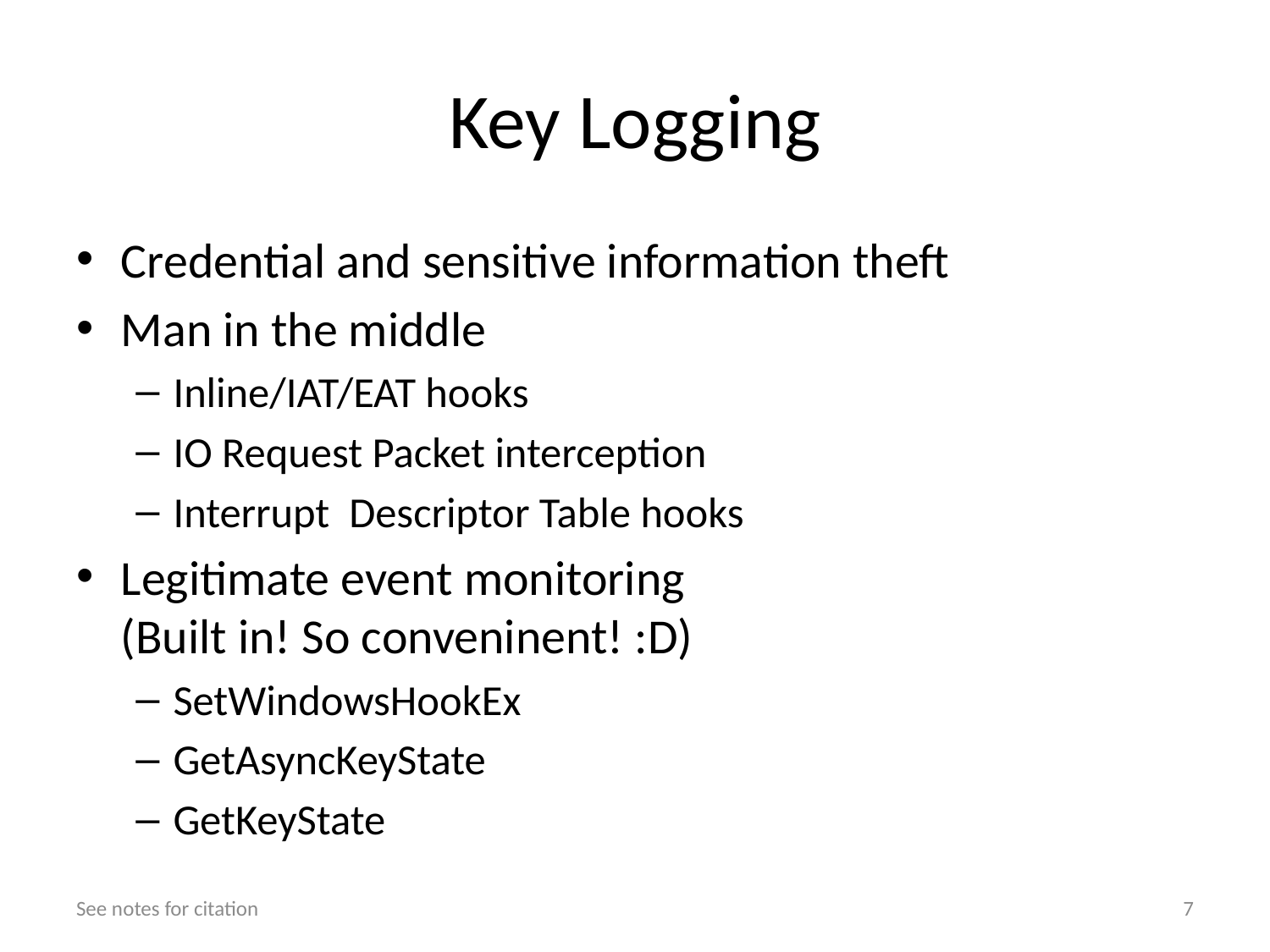

# Key Logging
Credential and sensitive information theft
Man in the middle
Inline/IAT/EAT hooks
IO Request Packet interception
Interrupt  Descriptor Table hooks
Legitimate event monitoring
(Built in! So conveninent! :D)
SetWindowsHookEx
GetAsyncKeyState
GetKeyState

See notes for citation
7